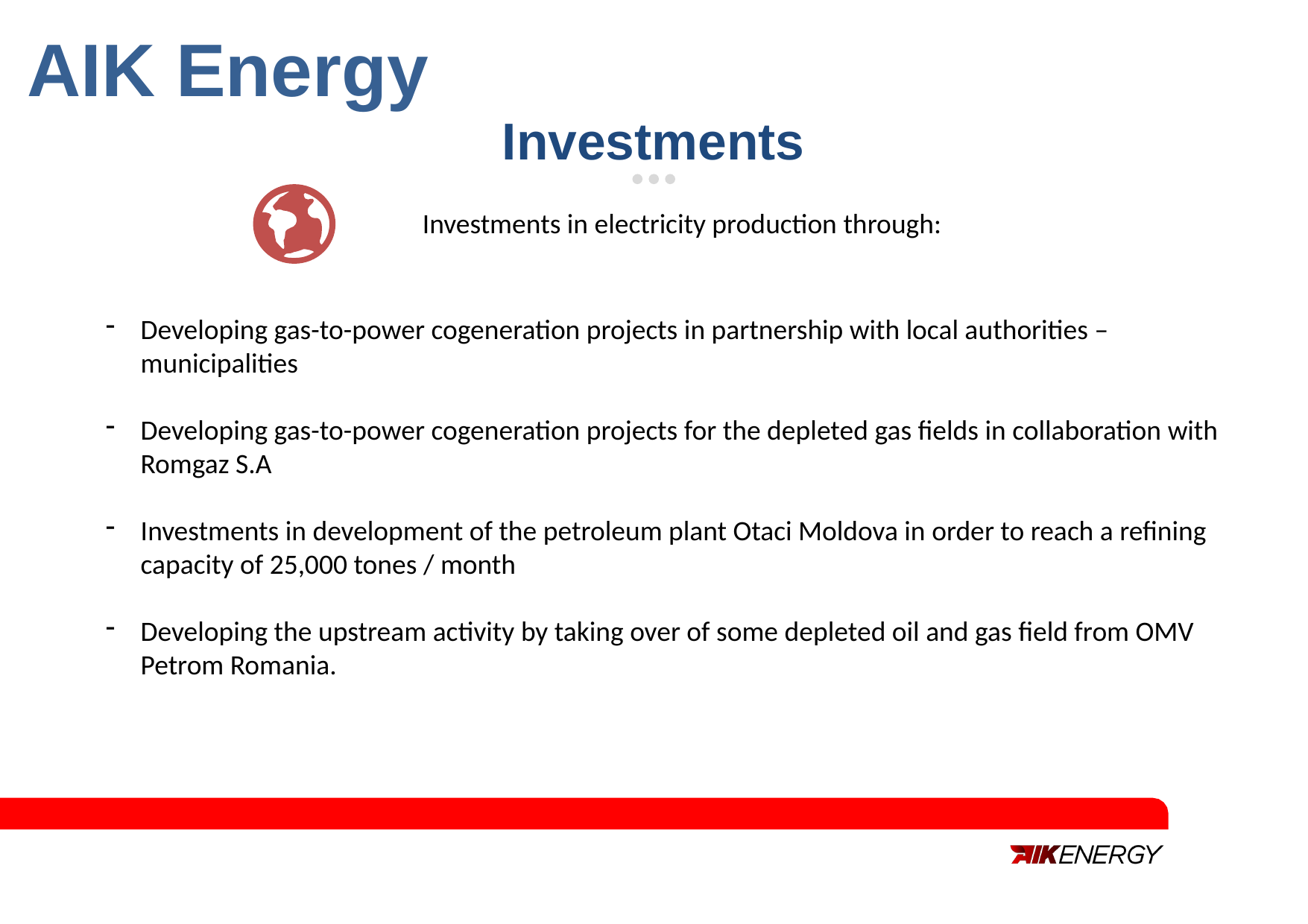

# AIK Energy
Investments

Investments in electricity production through:

Developing gas-to-power cogeneration projects in partnership with local authorities – municipalities

Developing gas-to-power cogeneration projects for the depleted gas fields in collaboration with Romgaz S.A

Investments in development of the petroleum plant Otaci Moldova in order to reach a refining capacity of 25,000 tones / month

Developing the upstream activity by taking over of some depleted oil and gas field from OMV Petrom Romania.